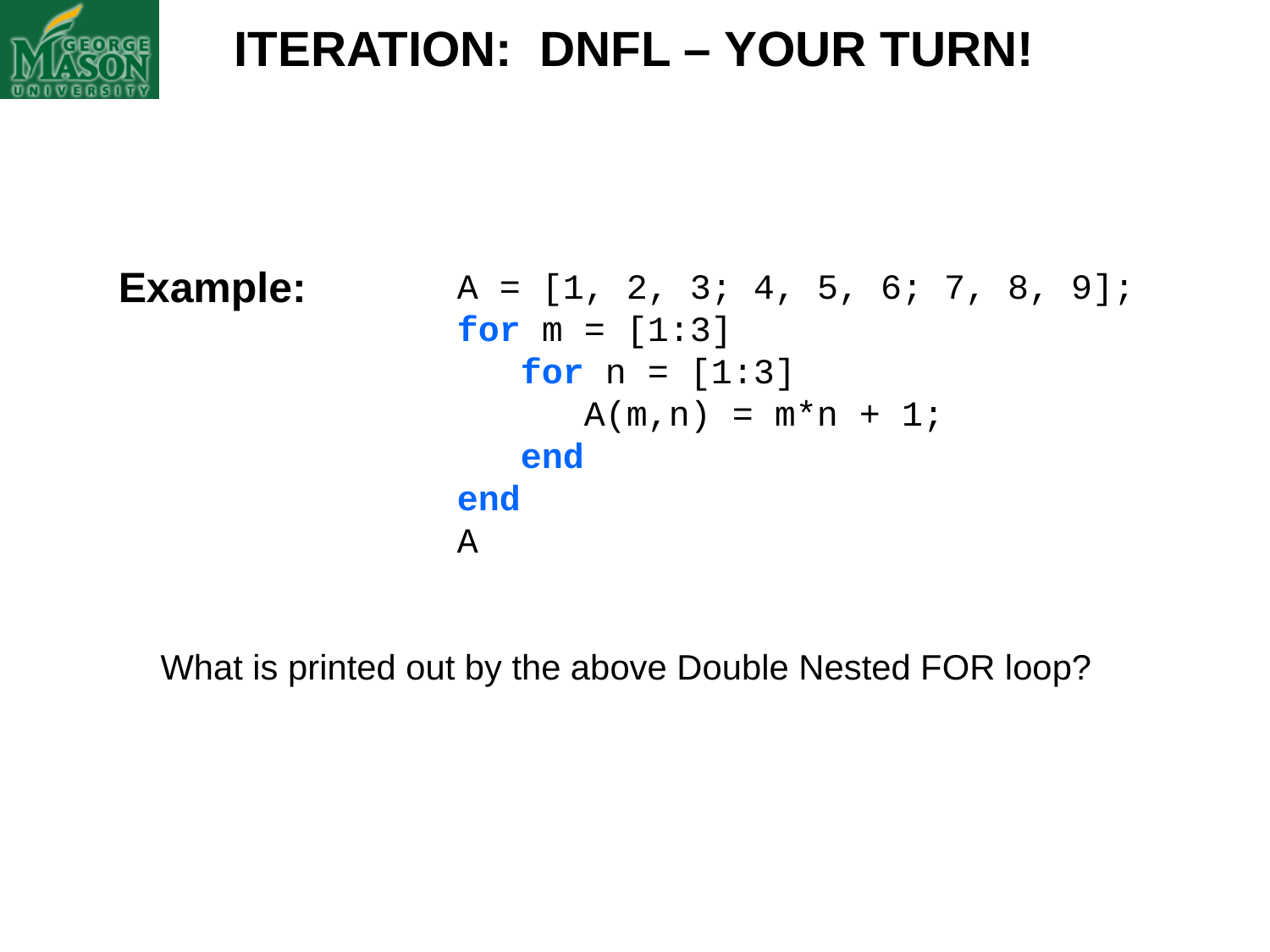

ITERATION:  DNFL – YOUR TURN!
Example:
		  A = [1, 2, 3; 4, 5, 6; 7, 8, 9];
		  for m = [1:3]
		     for n = [1:3]
	              A(m,n) = m*n + 1;
		     end
		  end
		  A

What is printed out by the above Double Nested FOR loop?